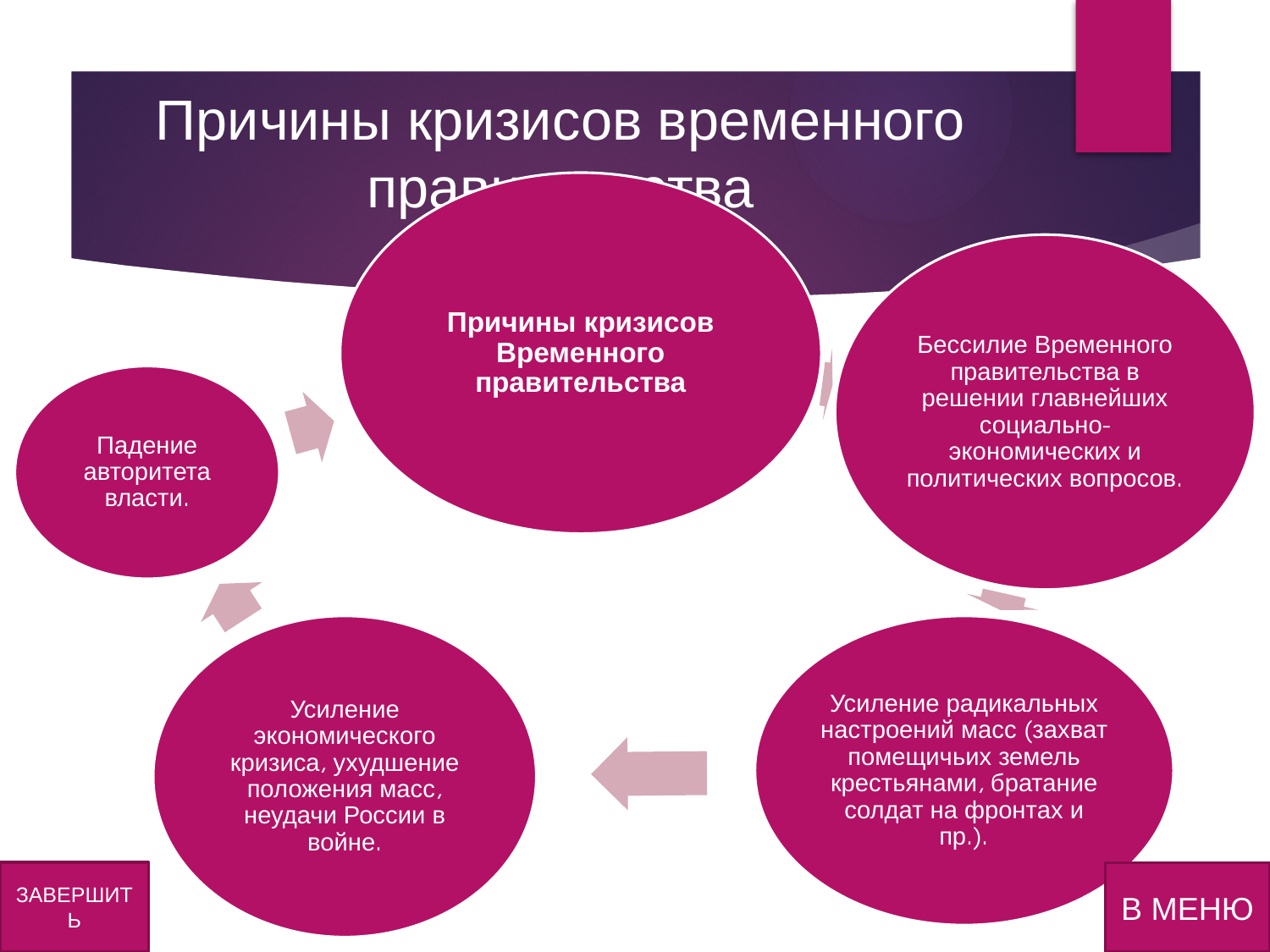

# Причины кризисов временного правительства
Причины кризисов Временного правительства

Бессилие Временного правительства в решении главнейших социально-экономических и политических вопросов.

Усиление радикальных настроений масс (захват помещичьих земель крестьянами, братание солдат на фронтах и пр.).

Усиление экономического кризиса, ухудшение положения масс, неудачи России в войне.

Падение авторитета власти.

ЗАВЕРШИТЬ
В МЕНЮ